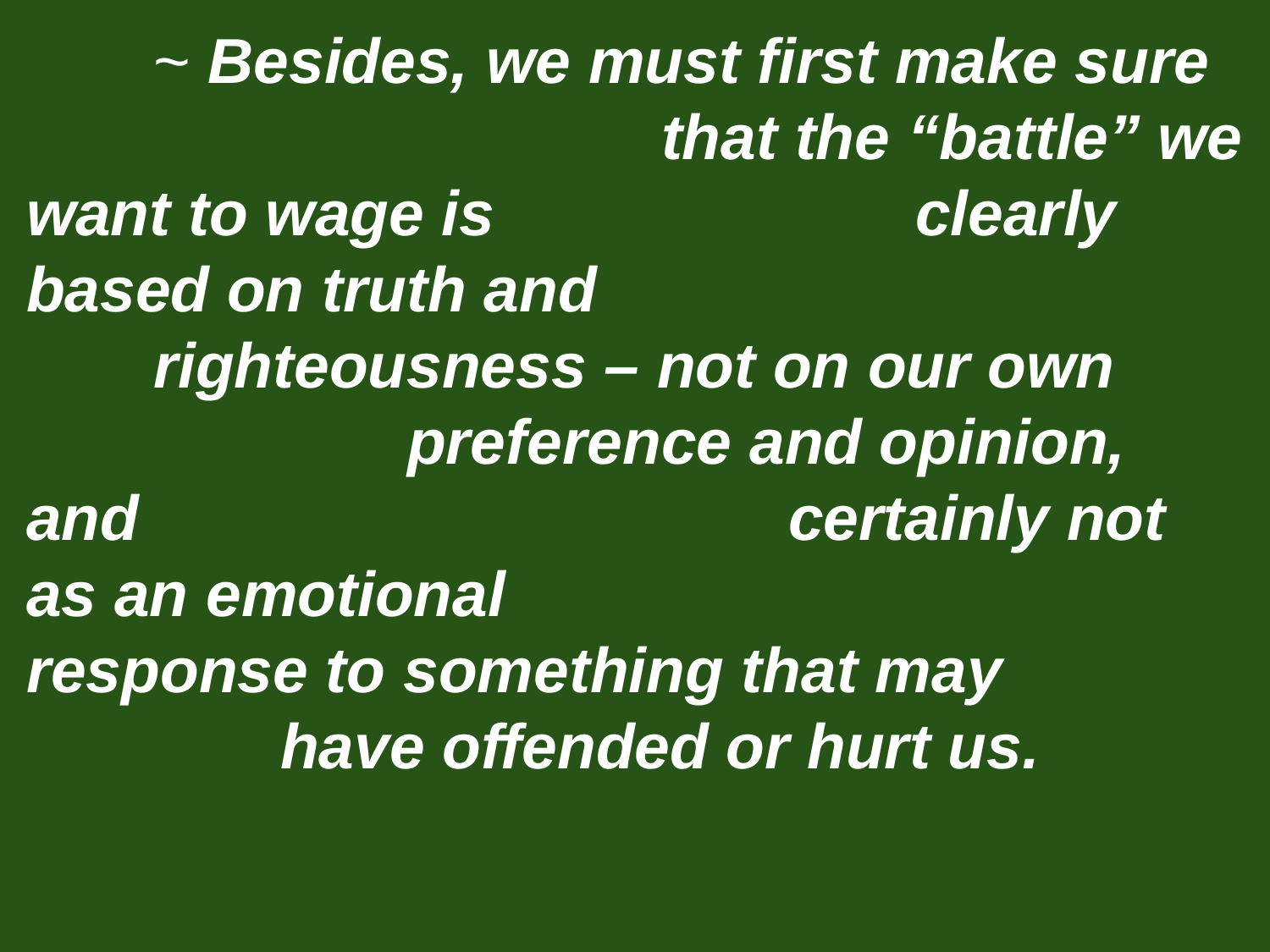

~ Besides, we must first make sure 					that the “battle” we want to wage is 				clearly based on truth and 						righteousness – not on our own 				preference and opinion, and 					certainly not as an emotional 					response to something that may 				have offended or hurt us.